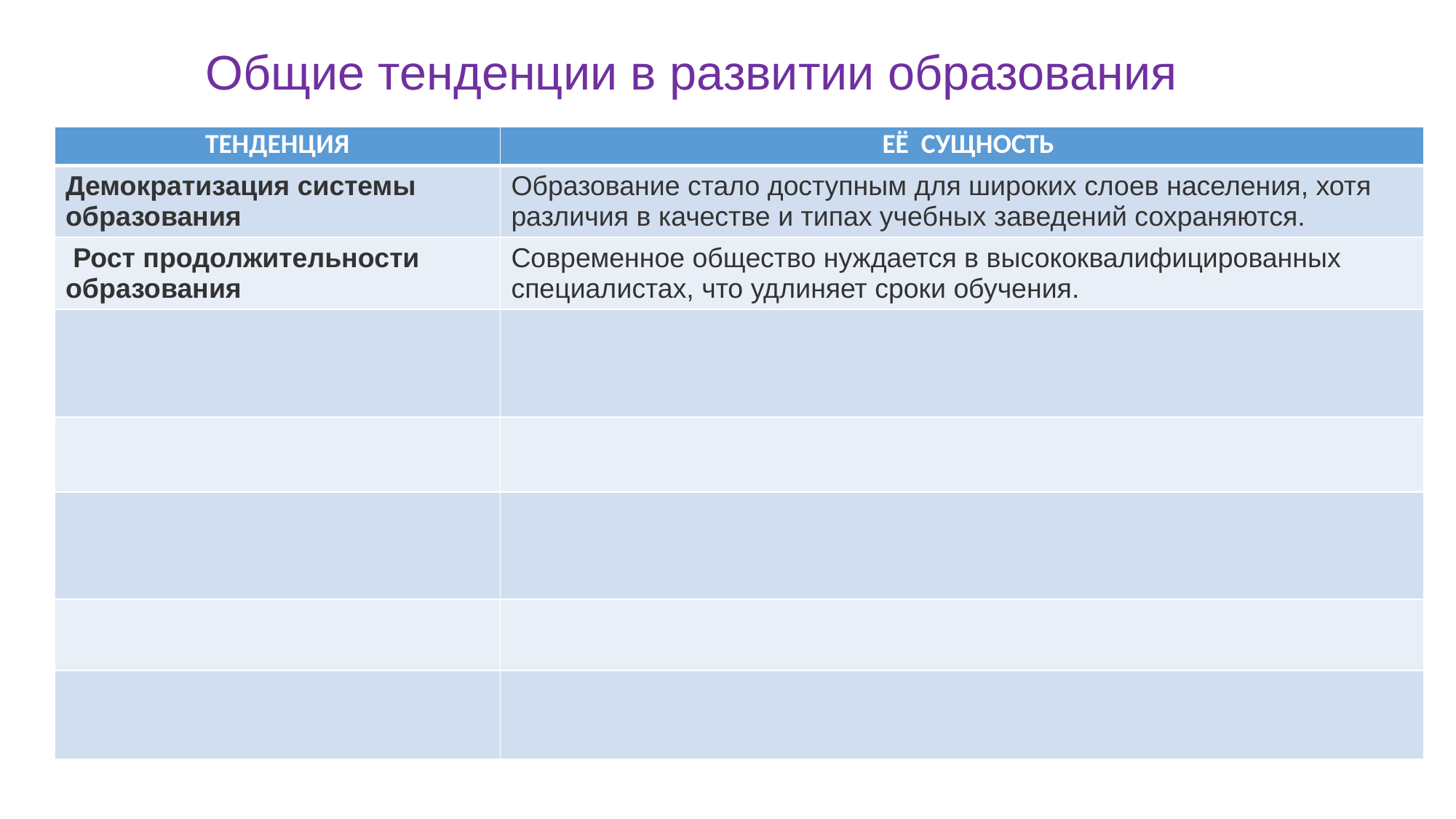

# Общие тенденции в развитии образования
| ТЕНДЕНЦИЯ | ЕЁ СУЩНОСТЬ |
| --- | --- |
| Демократизация системы образования | Образование стало доступным для широких слоев населения, хотя различия в качестве и типах учебных заведений сохраняются. |
| Рост продолжительности образования | Современное общество нуждается в высококвалифицированных специалистах, что удлиняет сроки обучения. |
|  |  |
|  |  |
|  |  |
|  |  |
|  |  |